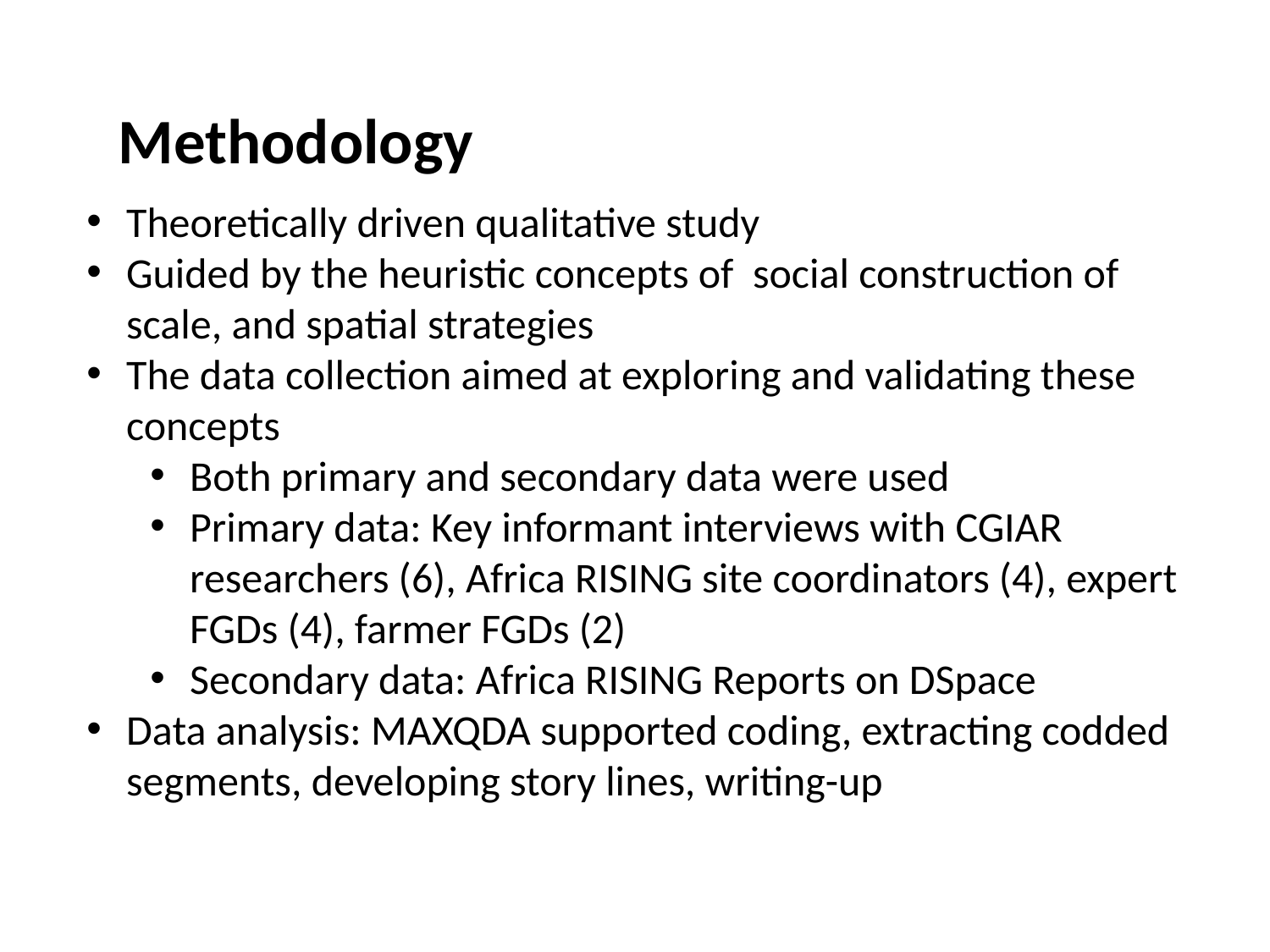

Methodology
Theoretically driven qualitative study
Guided by the heuristic concepts of  social construction of scale, and spatial strategies
The data collection aimed at exploring and validating these concepts
Both primary and secondary data were used
Primary data: Key informant interviews with CGIAR researchers (6), Africa RISING site coordinators (4), expert FGDs (4), farmer FGDs (2)
Secondary data: Africa RISING Reports on DSpace
Data analysis: MAXQDA supported coding, extracting codded segments, developing story lines, writing-up